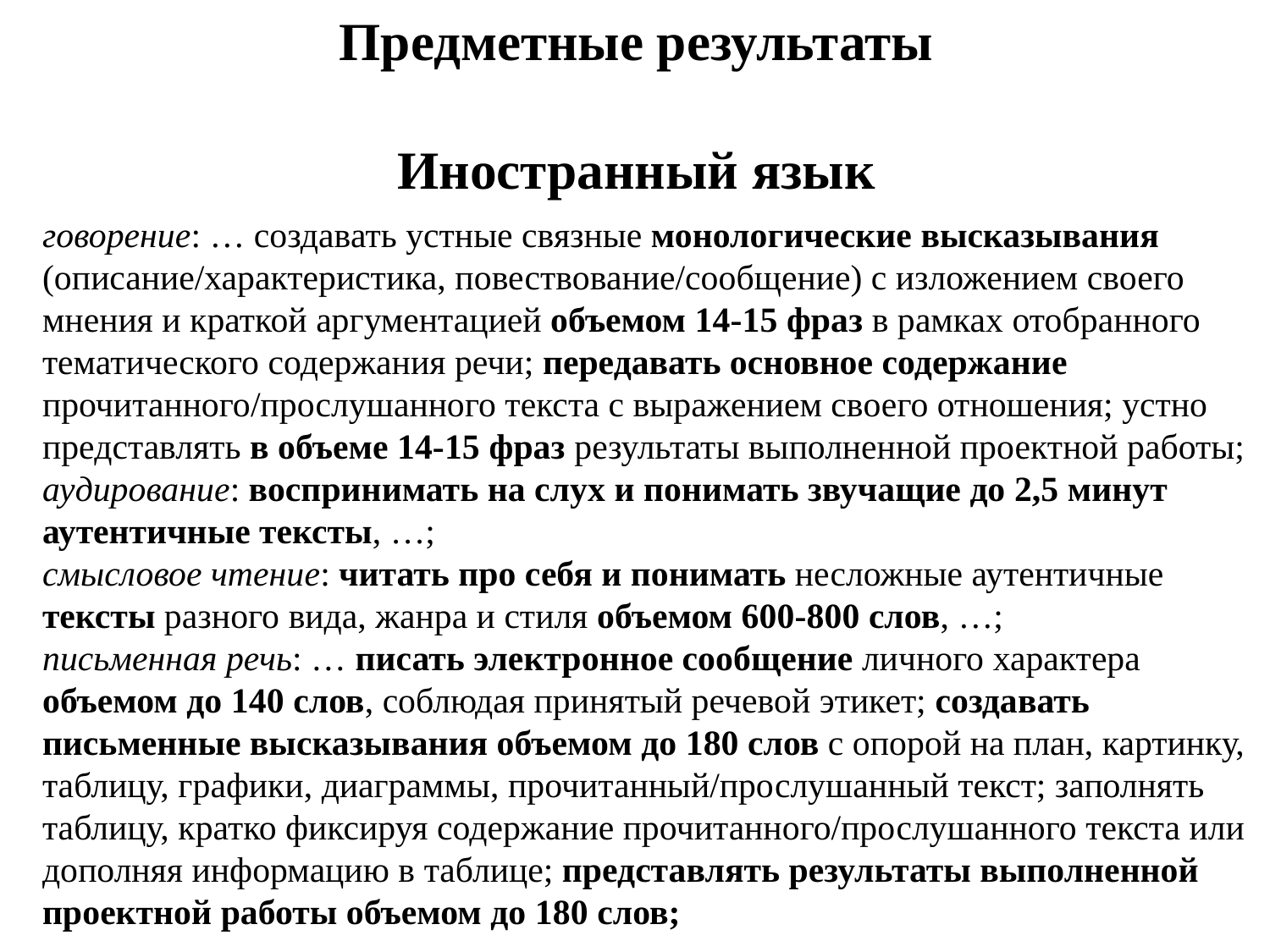

# Предметные результаты Иностранный язык
говорение: … создавать устные связные монологические высказывания (описание/характеристика, повествование/сообщение) с изложением своего мнения и краткой аргументацией объемом 14-15 фраз в рамках отобранного тематического содержания речи; передавать основное содержание прочитанного/прослушанного текста с выражением своего отношения; устно представлять в объеме 14-15 фраз результаты выполненной проектной работы;
аудирование: воспринимать на слух и понимать звучащие до 2,5 минут аутентичные тексты, …;
смысловое чтение: читать про себя и понимать несложные аутентичные тексты разного вида, жанра и стиля объемом 600-800 слов, …;
письменная речь: … писать электронное сообщение личного характера объемом до 140 слов, соблюдая принятый речевой этикет; создавать письменные высказывания объемом до 180 слов с опорой на план, картинку, таблицу, графики, диаграммы, прочитанный/прослушанный текст; заполнять таблицу, кратко фиксируя содержание прочитанного/прослушанного текста или дополняя информацию в таблице; представлять результаты выполненной проектной работы объемом до 180 слов;